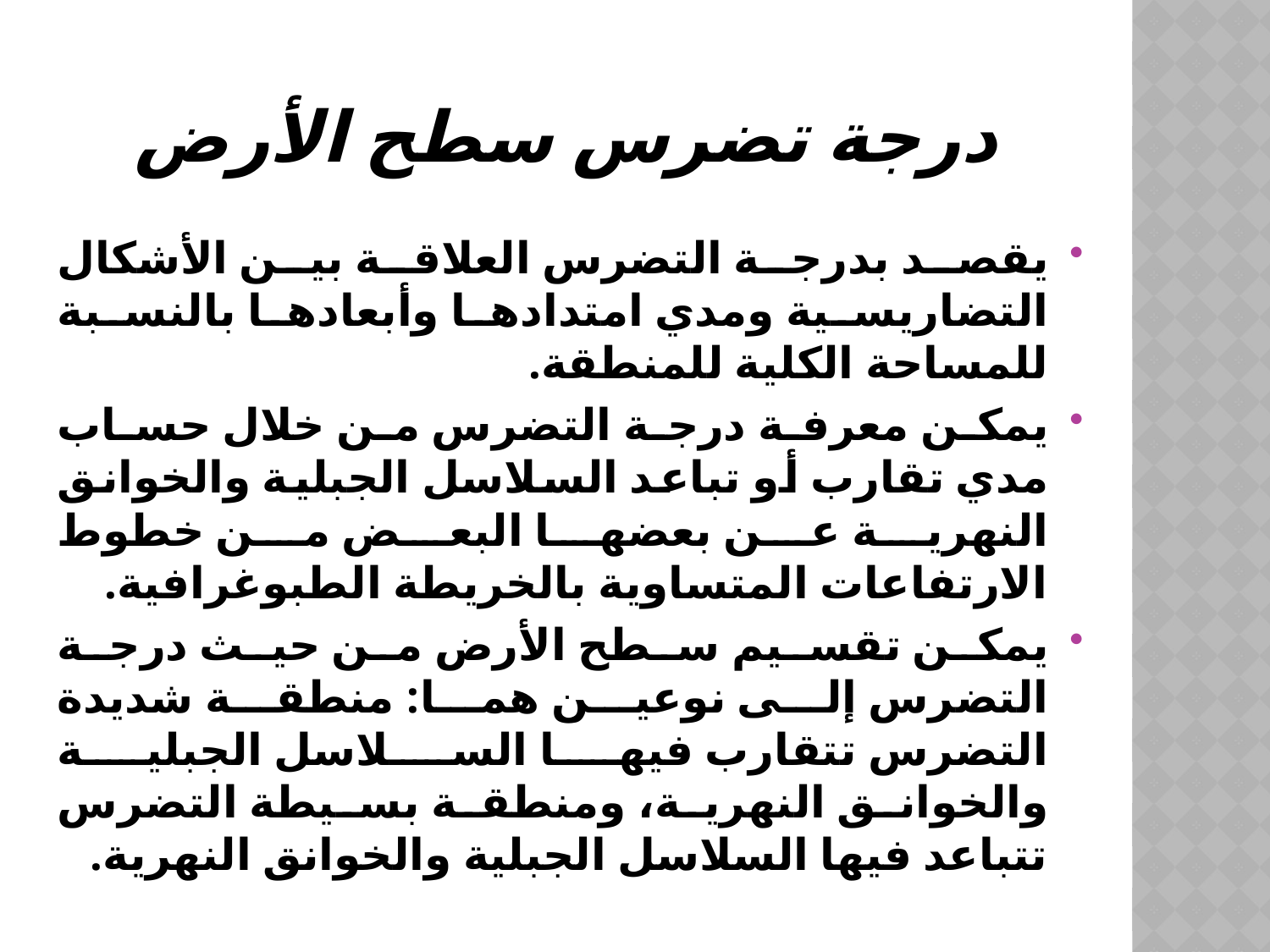

# درجة تضرس سطح الأرض
يقصد بدرجة التضرس العلاقة بين الأشكال التضاريسية ومدي امتدادها وأبعادها بالنسبة للمساحة الكلية للمنطقة.
يمكن معرفة درجة التضرس من خلال حساب مدي تقارب أو تباعد السلاسل الجبلية والخوانق النهرية عن بعضها البعض من خطوط الارتفاعات المتساوية بالخريطة الطبوغرافية.
يمكن تقسيم سطح الأرض من حيث درجة التضرس إلى نوعين هما: منطقة شديدة التضرس تتقارب فيها السلاسل الجبلية والخوانق النهرية، ومنطقة بسيطة التضرس تتباعد فيها السلاسل الجبلية والخوانق النهرية.